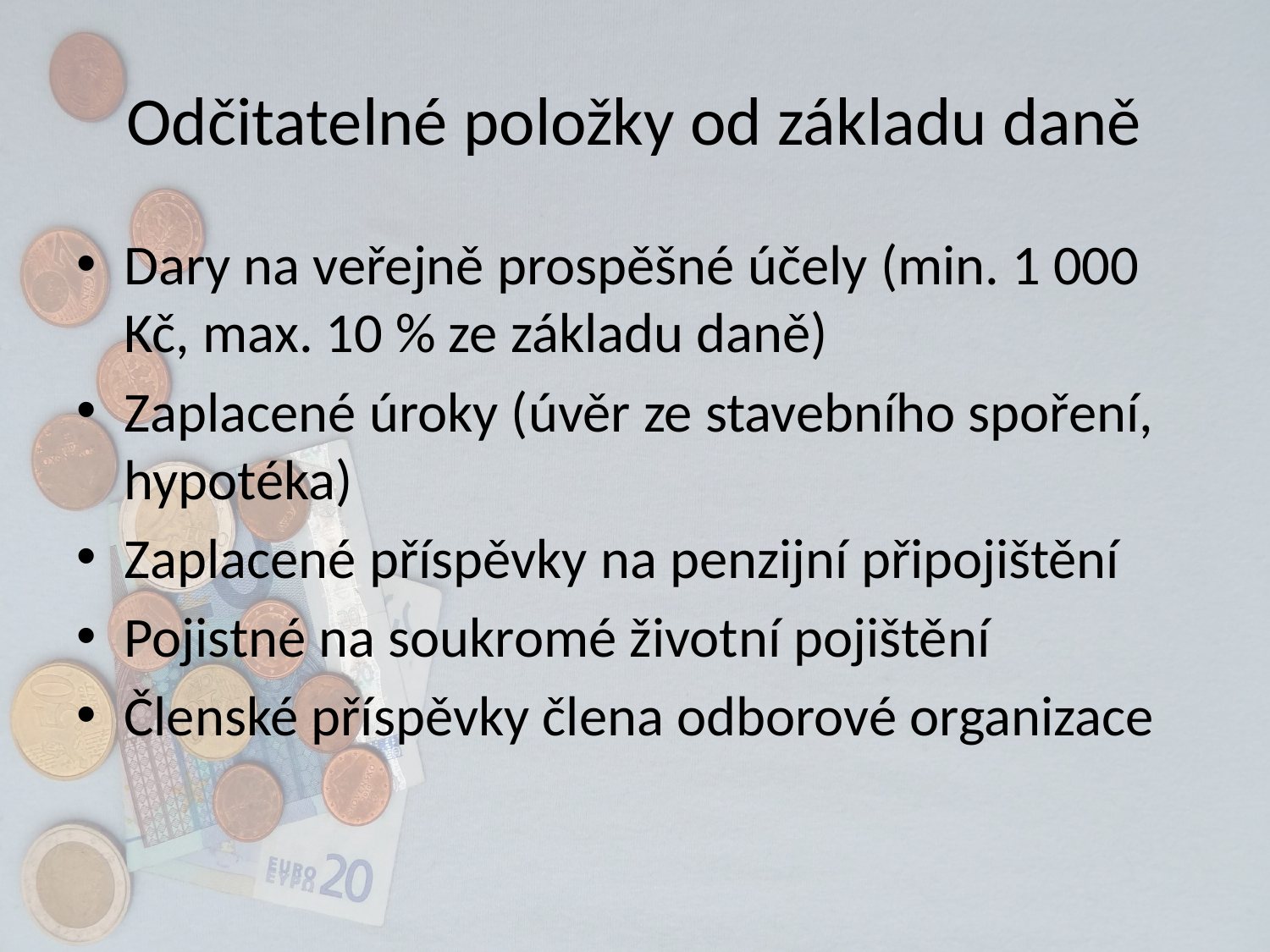

# Odčitatelné položky od základu daně
Dary na veřejně prospěšné účely (min. 1 000 Kč, max. 10 % ze základu daně)
Zaplacené úroky (úvěr ze stavebního spoření, hypotéka)
Zaplacené příspěvky na penzijní připojištění
Pojistné na soukromé životní pojištění
Členské příspěvky člena odborové organizace